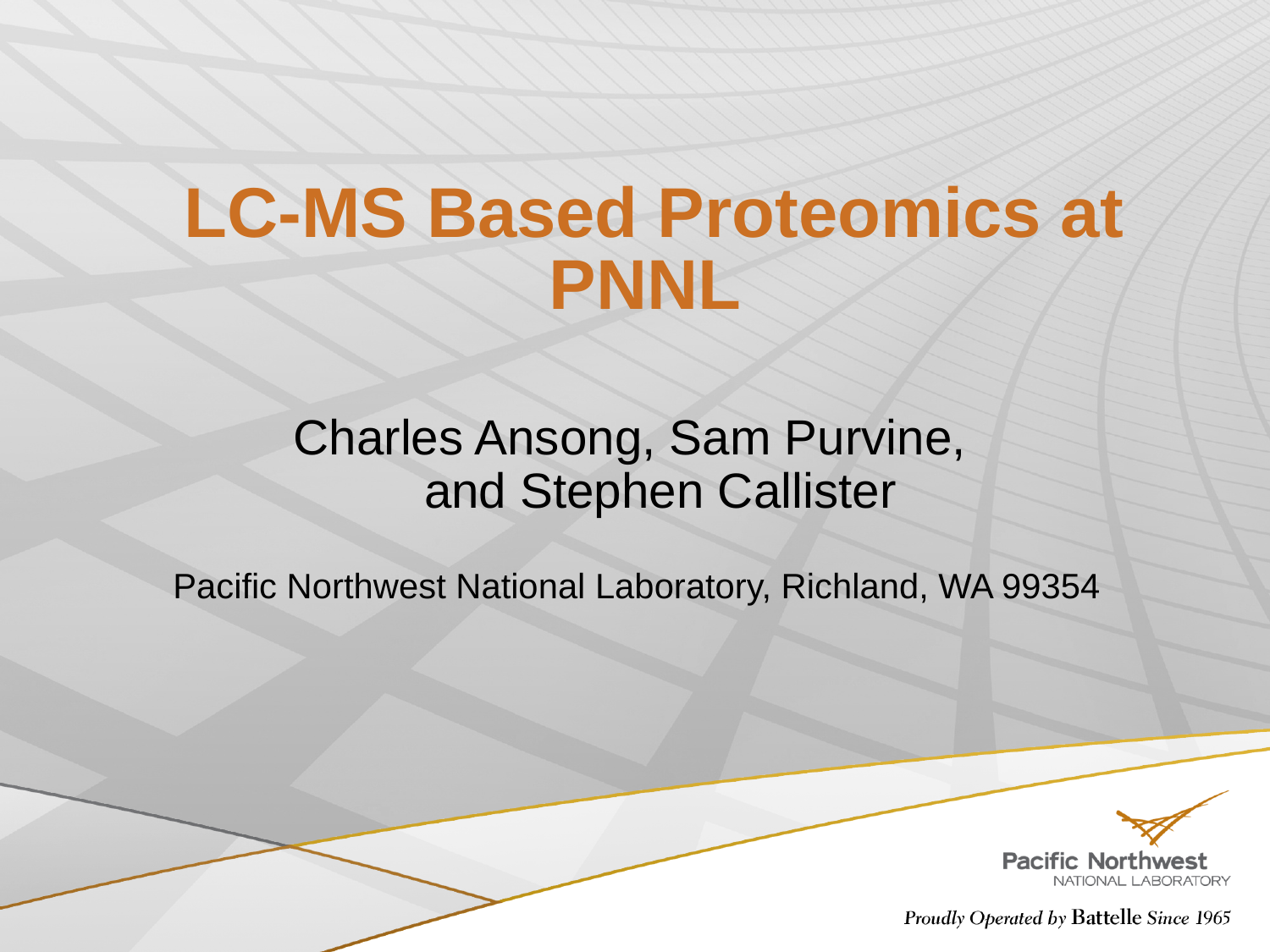

# LC-MS Based Proteomics at PNNL
Charles Ansong, Sam Purvine,
and Stephen Callister

Pacific Northwest National Laboratory, Richland, WA 99354